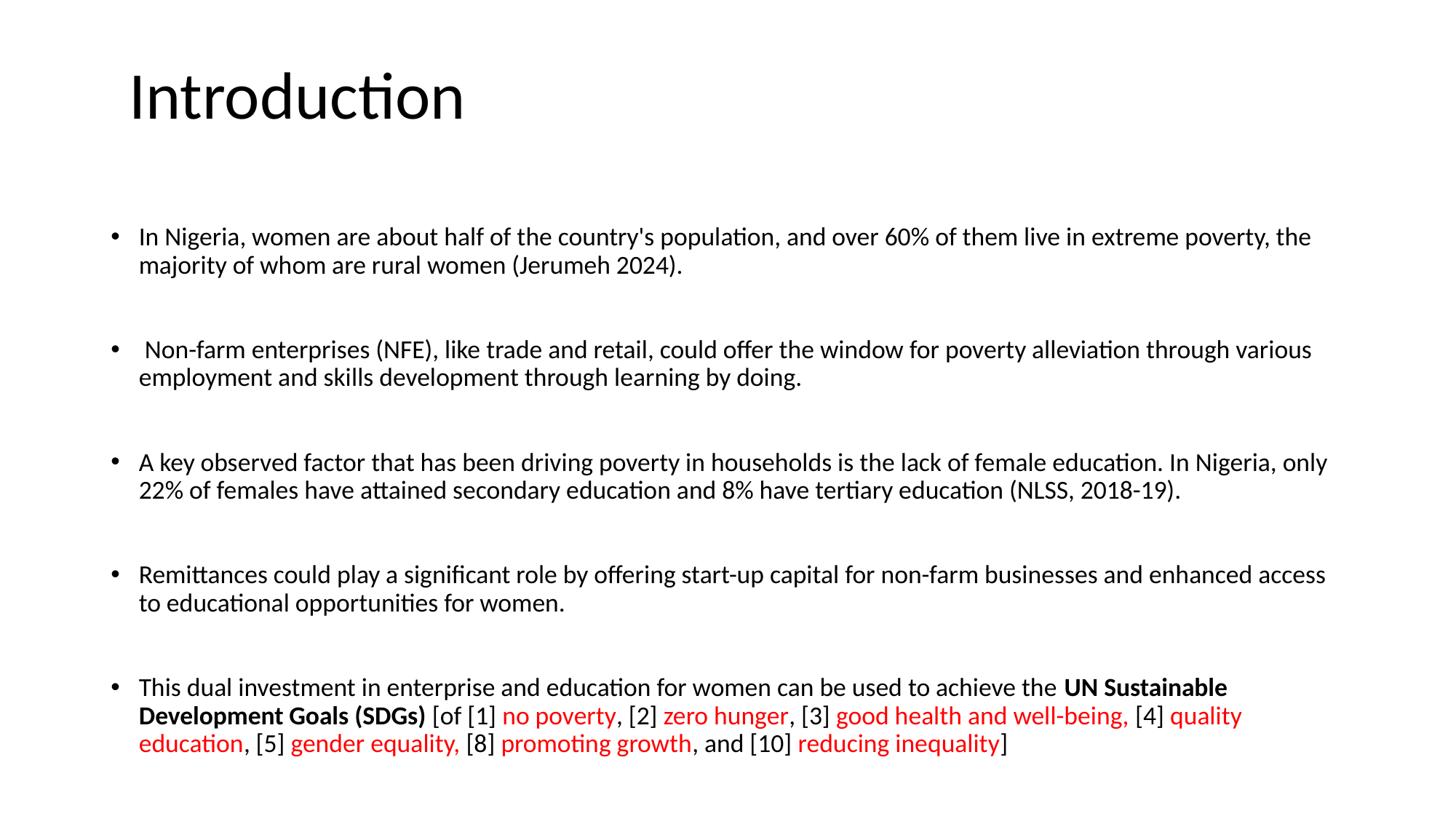

# Introduction
In Nigeria, women are about half of the country's population, and over 60% of them live in extreme poverty, the majority of whom are rural women (Jerumeh 2024).

 Non-farm enterprises (NFE), like trade and retail, could offer the window for poverty alleviation through various employment and skills development through learning by doing.

A key observed factor that has been driving poverty in households is the lack of female education. In Nigeria, only 22% of females have attained secondary education and 8% have tertiary education (NLSS, 2018-19).

Remittances could play a significant role by offering start-up capital for non-farm businesses and enhanced access to educational opportunities for women.

This dual investment in enterprise and education for women can be used to achieve the UN Sustainable Development Goals (SDGs) [of [1] no poverty, [2] zero hunger, [3] good health and well-being, [4] quality education, [5] gender equality, [8] promoting growth, and [10] reducing inequality]